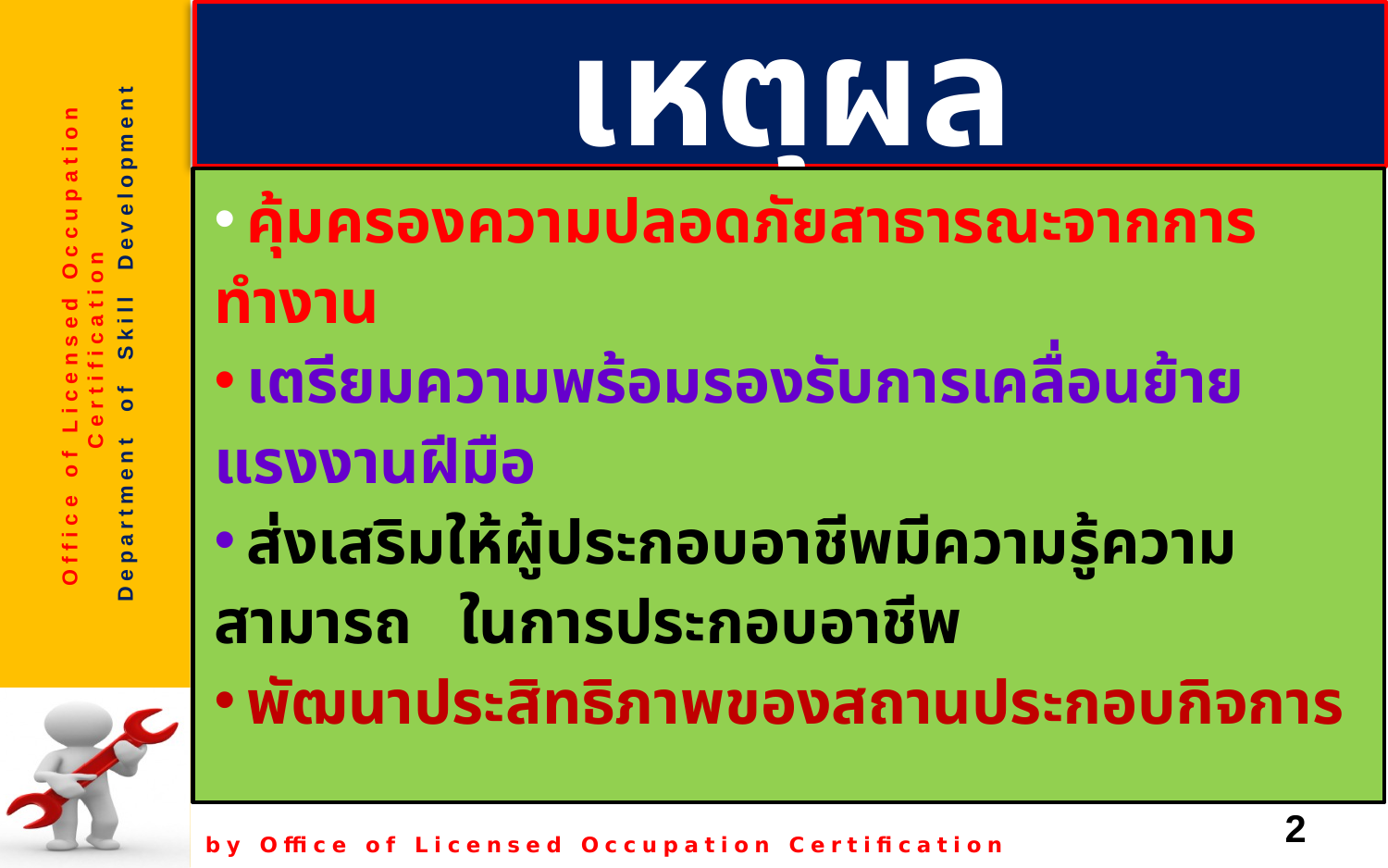

# เหตุผล
 คุ้มครองความปลอดภัยสาธารณะจากการทำงาน
 เตรียมความพร้อมรองรับการเคลื่อนย้ายแรงงานฝีมือ
 ส่งเสริมให้ผู้ประกอบอาชีพมีความรู้ความสามารถ   ในการประกอบอาชีพ
 พัฒนาประสิทธิภาพของสถานประกอบกิจการ
2